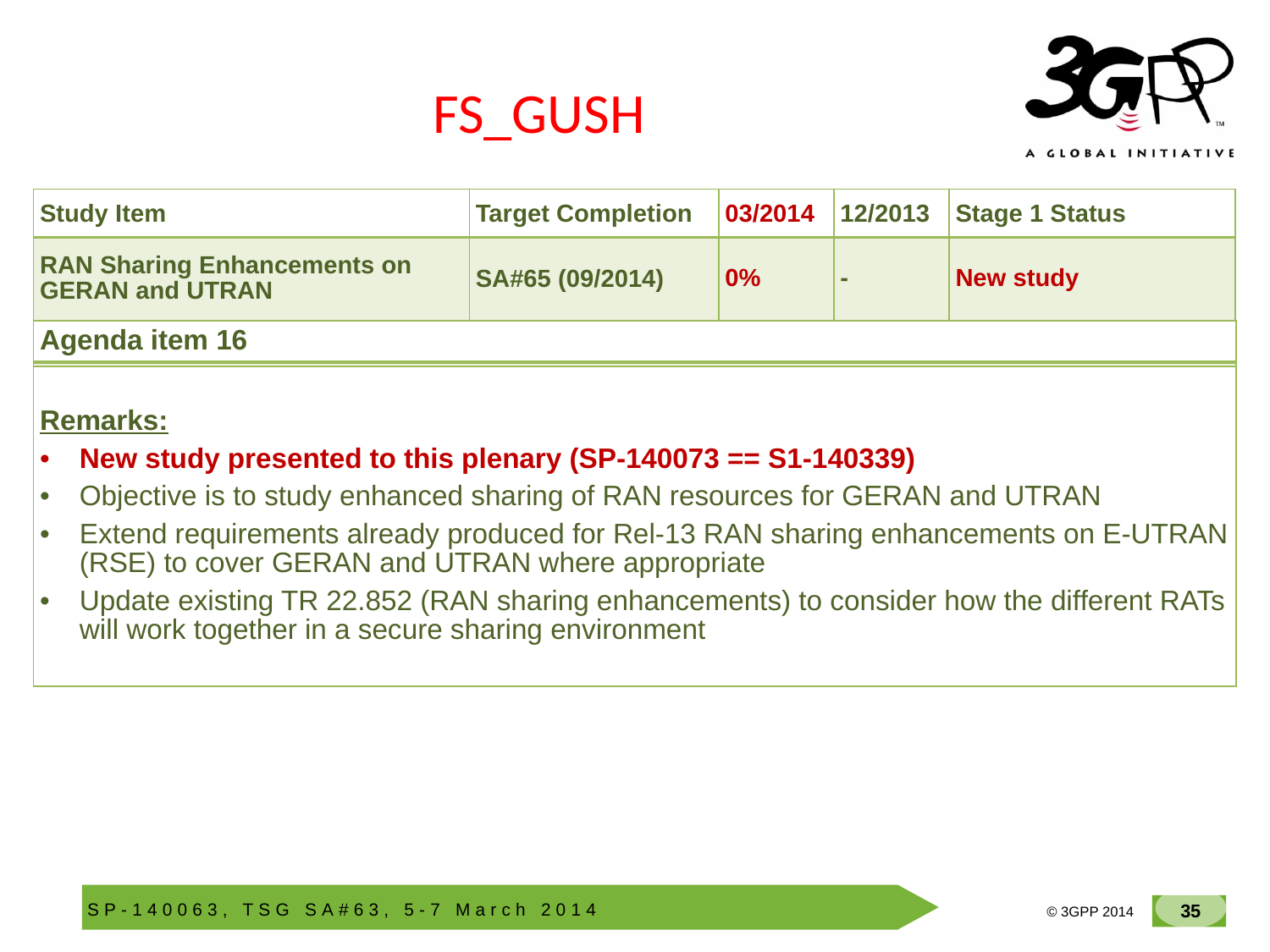

# FS_GUSH
| Study Item | Target Completion | 03/2014 | 12/2013 | Stage 1 Status |
| --- | --- | --- | --- | --- |
| RAN Sharing Enhancements on GERAN and UTRAN | SA#65 (09/2014) | 0% | - | New study |
| Agenda item 16 |
| --- |
|  |
| Remarks: New study presented to this plenary (SP-140073 == S1-140339) Objective is to study enhanced sharing of RAN resources for GERAN and UTRAN Extend requirements already produced for Rel-13 RAN sharing enhancements on E-UTRAN (RSE) to cover GERAN and UTRAN where appropriate Update existing TR 22.852 (RAN sharing enhancements) to consider how the different RATs will work together in a secure sharing environment |